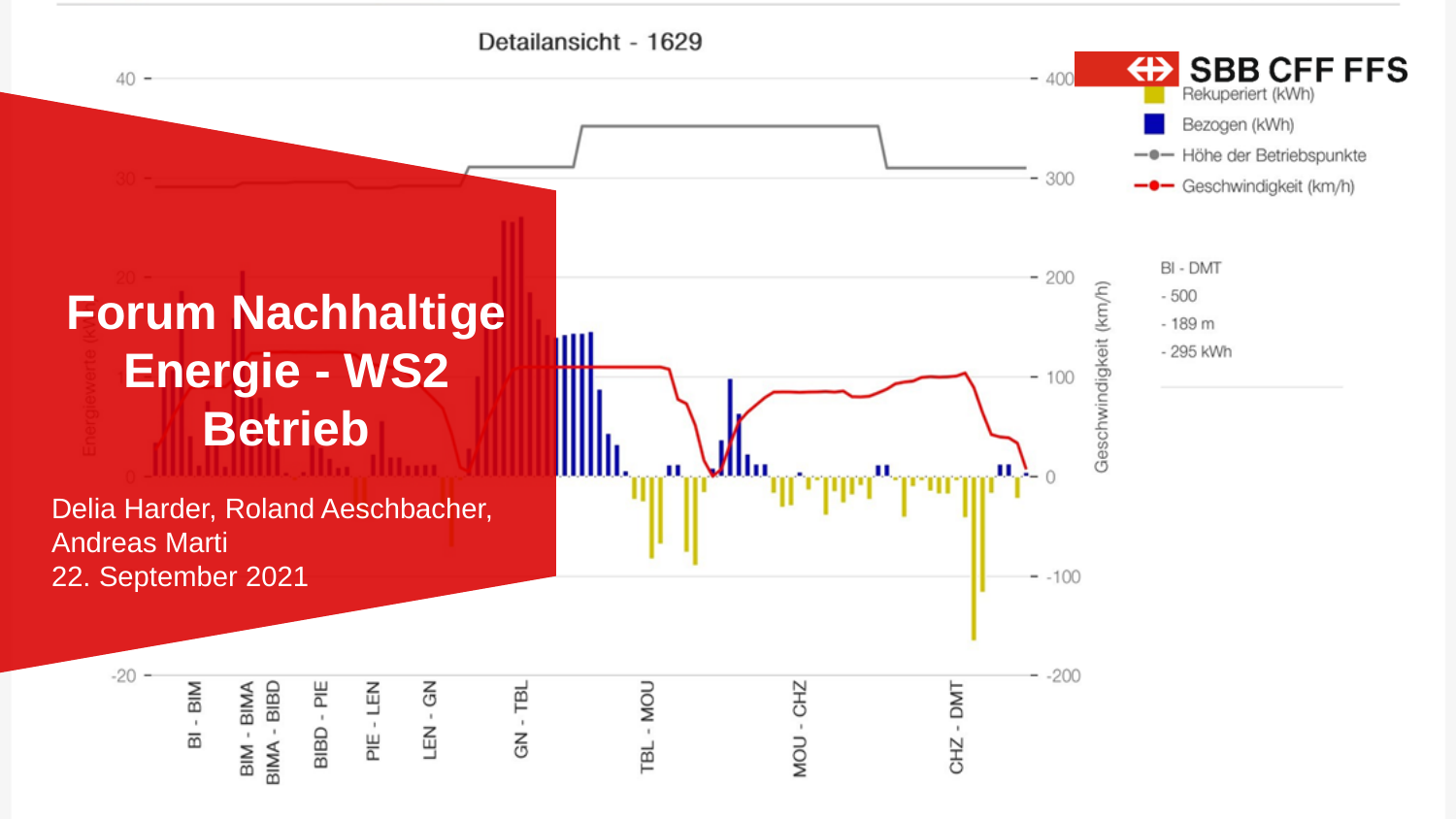

# Forum Nachhaltige Energie - WS2 Betrieb

Delia Harder, Roland Aeschbacher, Andreas Marti
22. September 2021